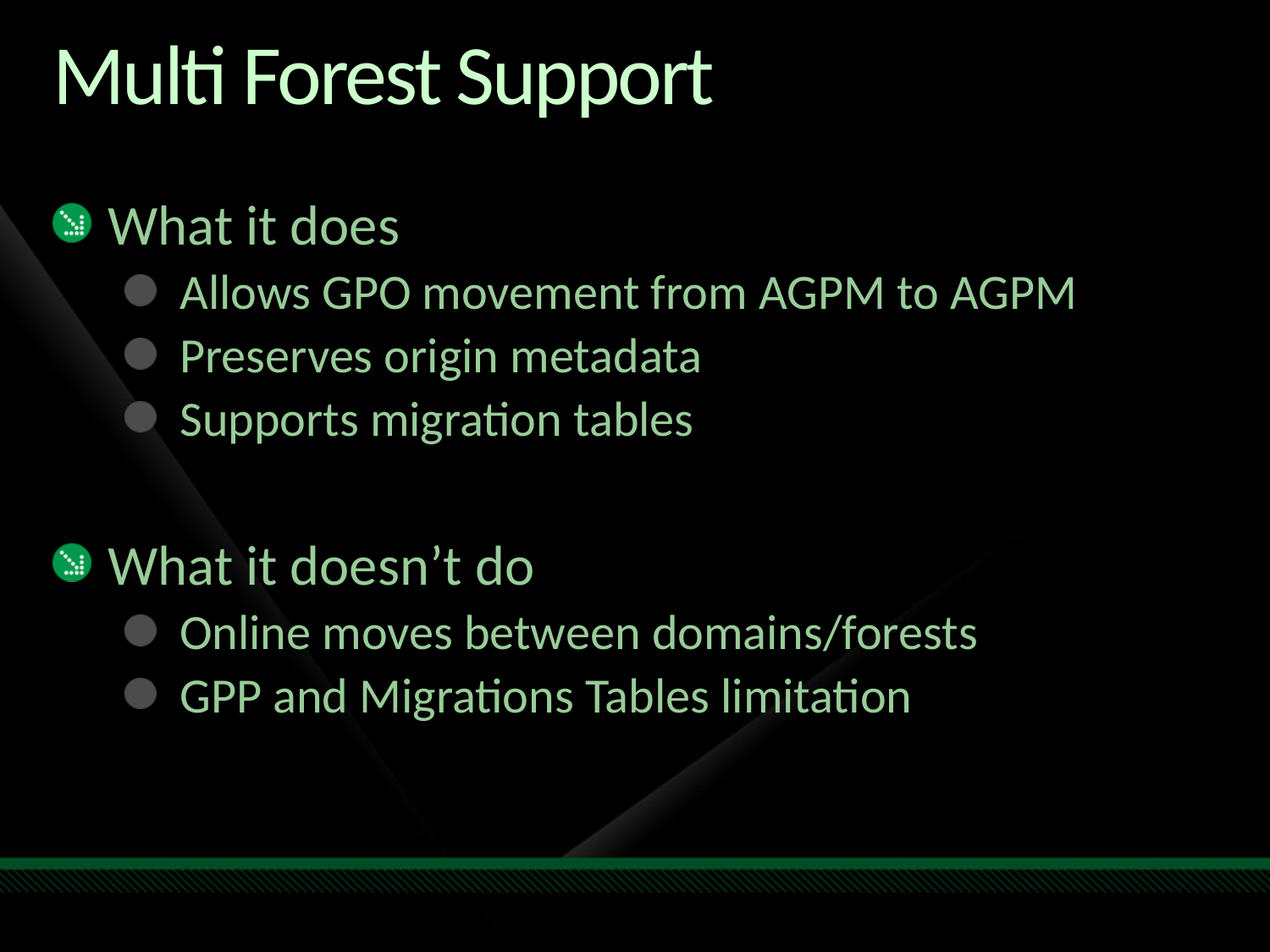

# Multi Forest Support
What it does
Allows GPO movement from AGPM to AGPM
Preserves origin metadata
Supports migration tables

What it doesn’t do
Online moves between domains/forests
GPP and Migrations Tables limitation